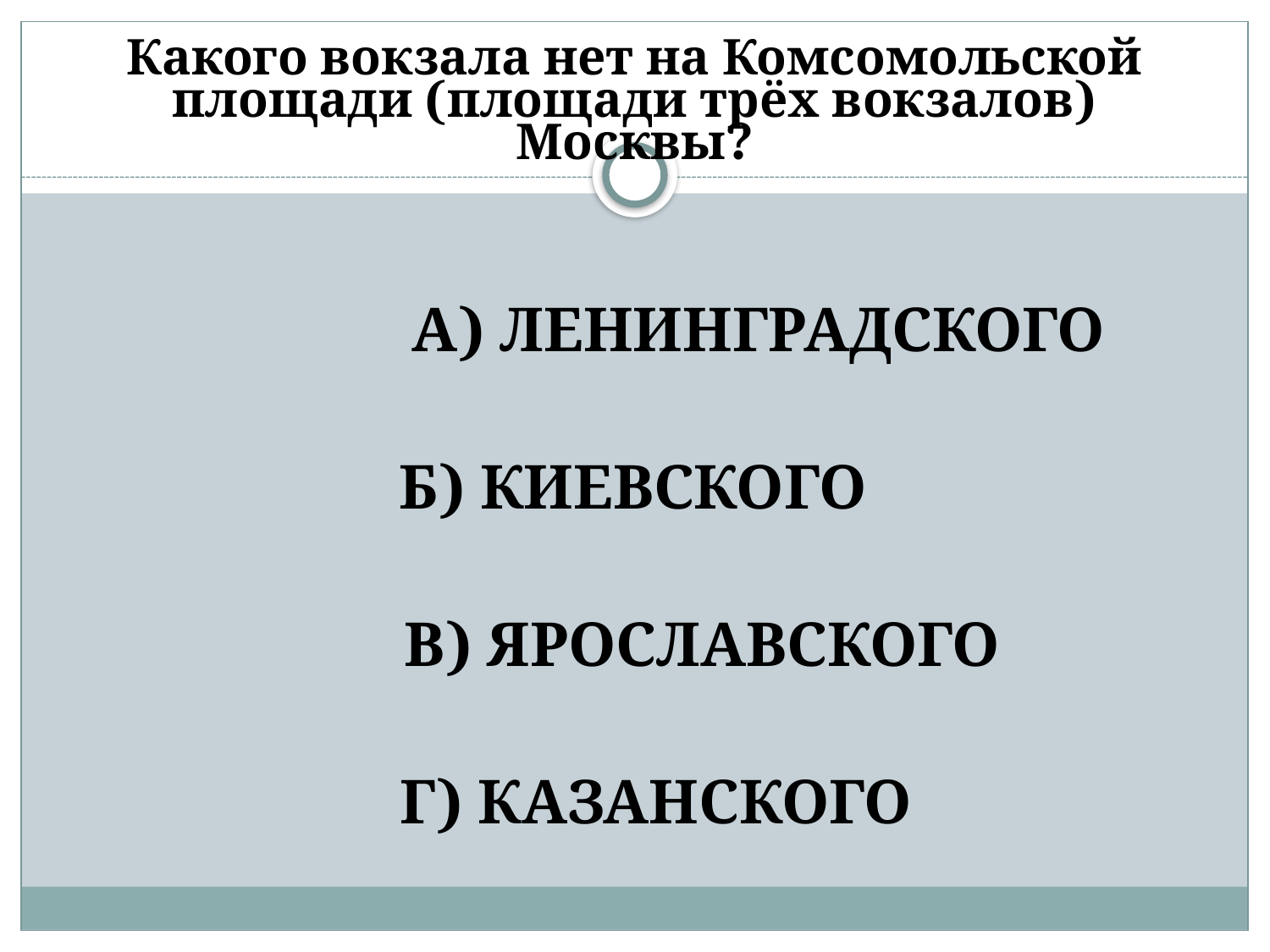

# Какого вокзала нет на Комсомольской площади (площади трёх вокзалов) Москвы?
                           А) ЛЕНИНГРАДСКОГО
Б) КИЕВСКОГО
         В) ЯРОСЛАВСКОГО
   Г) КАЗАНСКОГО